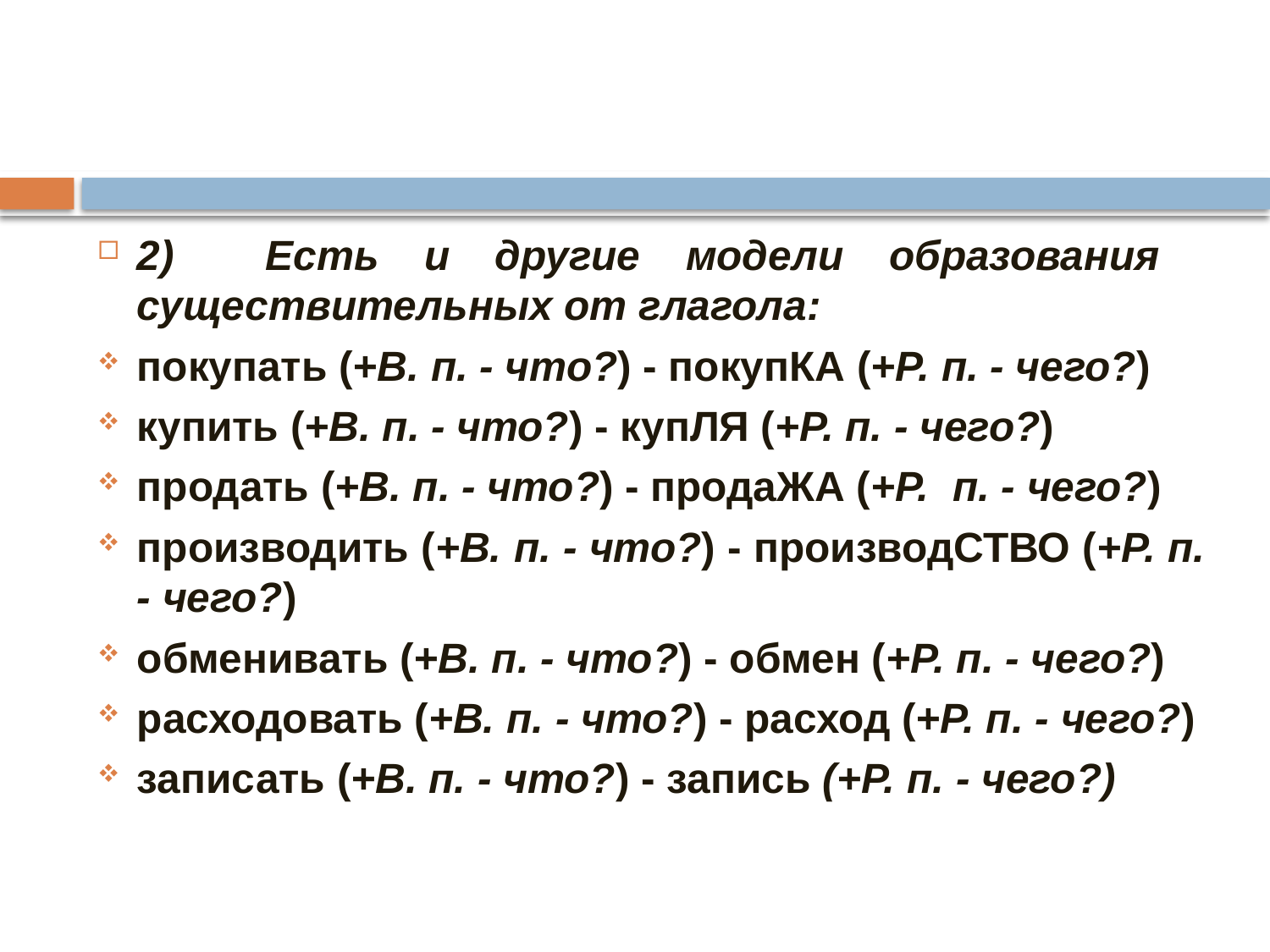

2)  Есть и другие модели образования  существительных от глагола:
покупать (+В. п. - что?) - покупКА (+Р. п. - чего?)
купить (+В. п. - что?) - купЛЯ (+Р. п. - чего?)
продать (+В. п. - что?) - продаЖА (+Р.  п. - чего?)
производить (+В. п. - что?) - производСТВО (+Р. п. - чего?)
обменивать (+В. п. - что?) - обмен (+Р. п. - чего?)
расходовать (+В. п. - что?) - расход (+Р. п. - чего?)
записать (+В. п. - что?) - запись (+Р. п. - чего?)